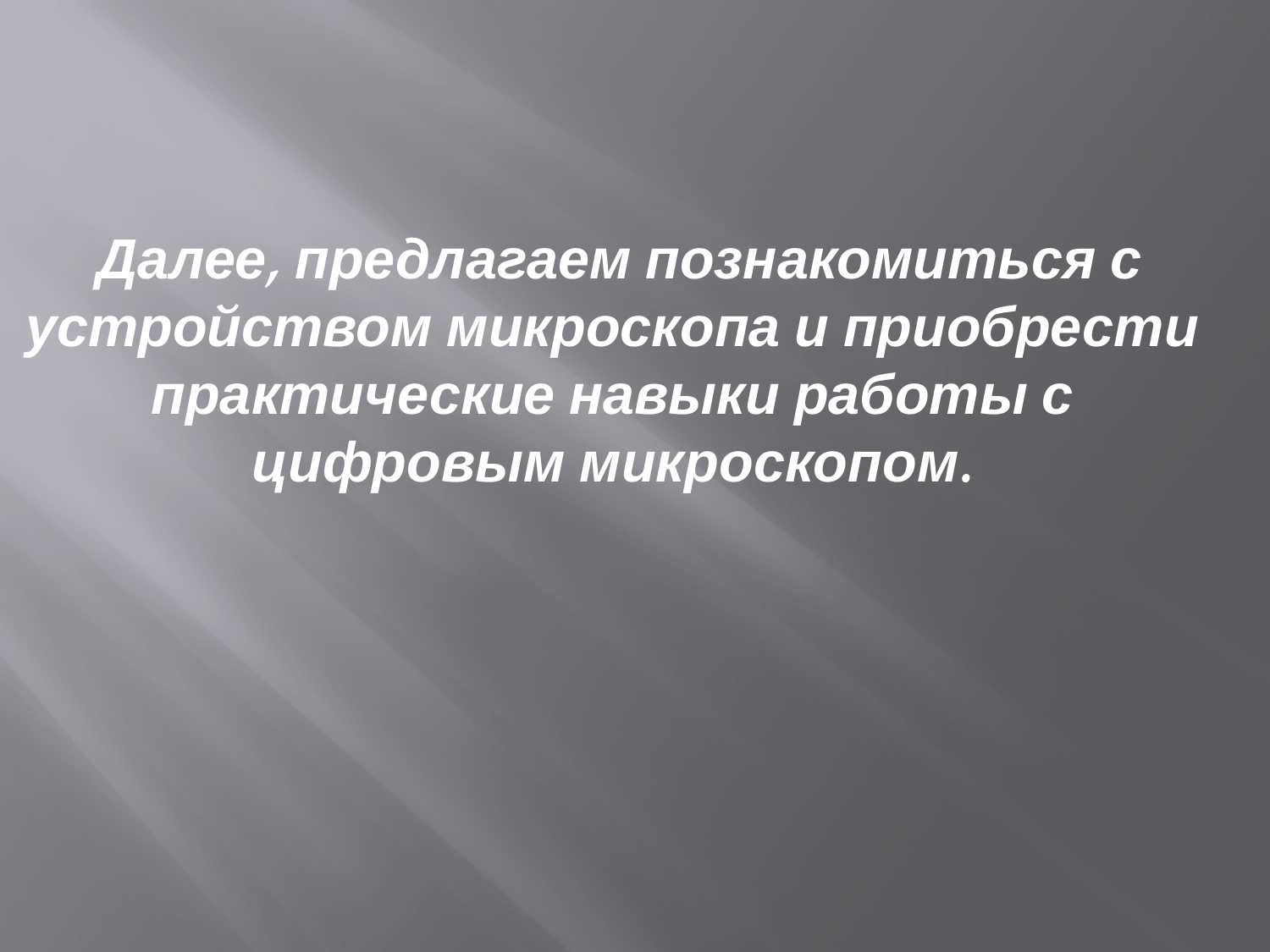

Далее, предлагаем познакомиться с устройством микроскопа и приобрести практические навыки работы с цифровым микроскопом.